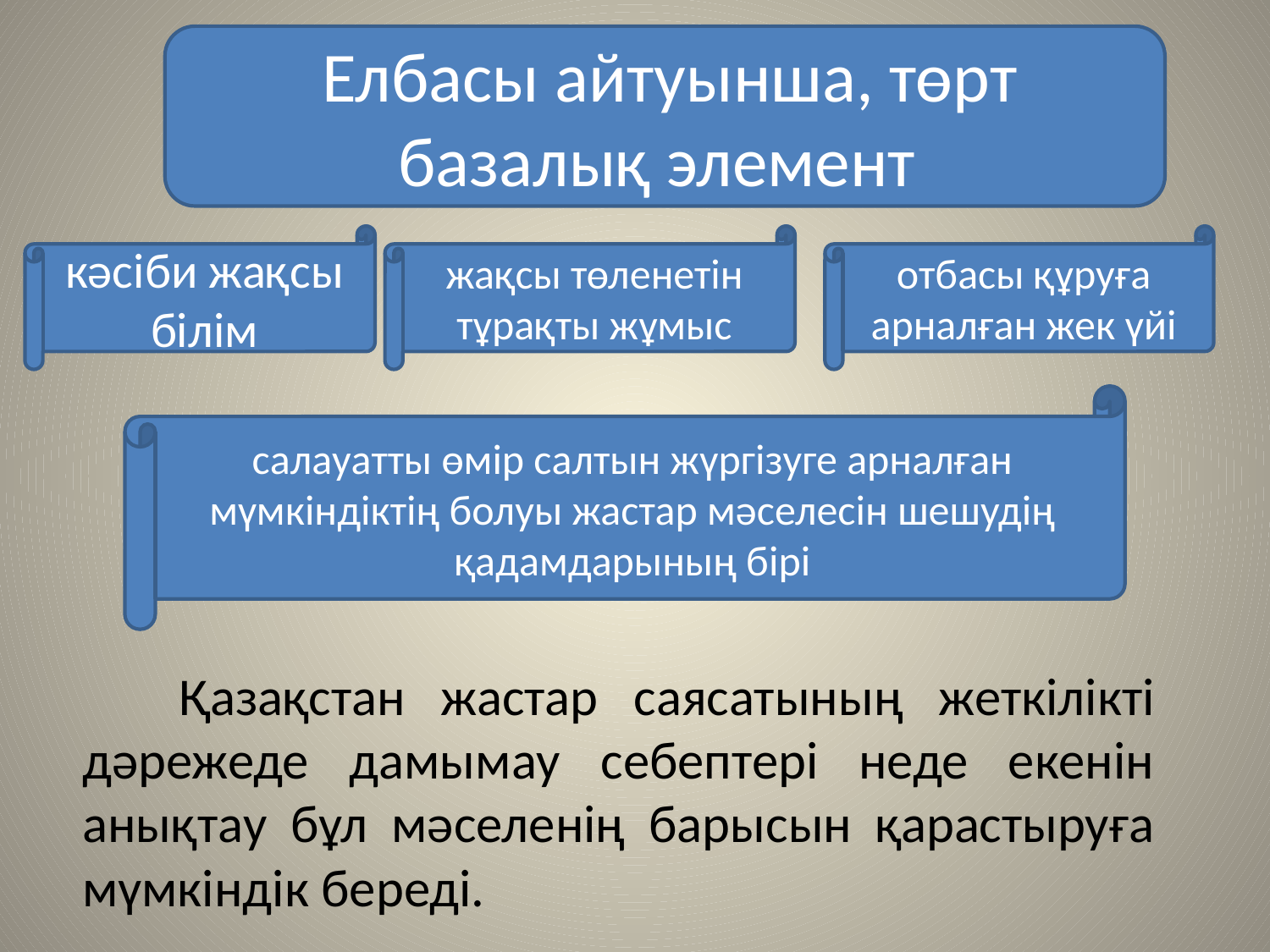

Елбасы айтуынша, төрт базалық элемент
кәсіби жақсы білім
жақсы төленетін тұрақты жұмыс
отбасы құруға арналған жек үйі
салауатты өмір салтын жүргізуге арналған мүмкіндіктің болуы жастар мәселесін шешудің қадамдарының бірі
    Қазақстан жастар саясатының жеткілікті дәрежеде дамымау себептері неде екенін анықтау бұл мәселенің барысын қарастыруға мүмкіндік береді.